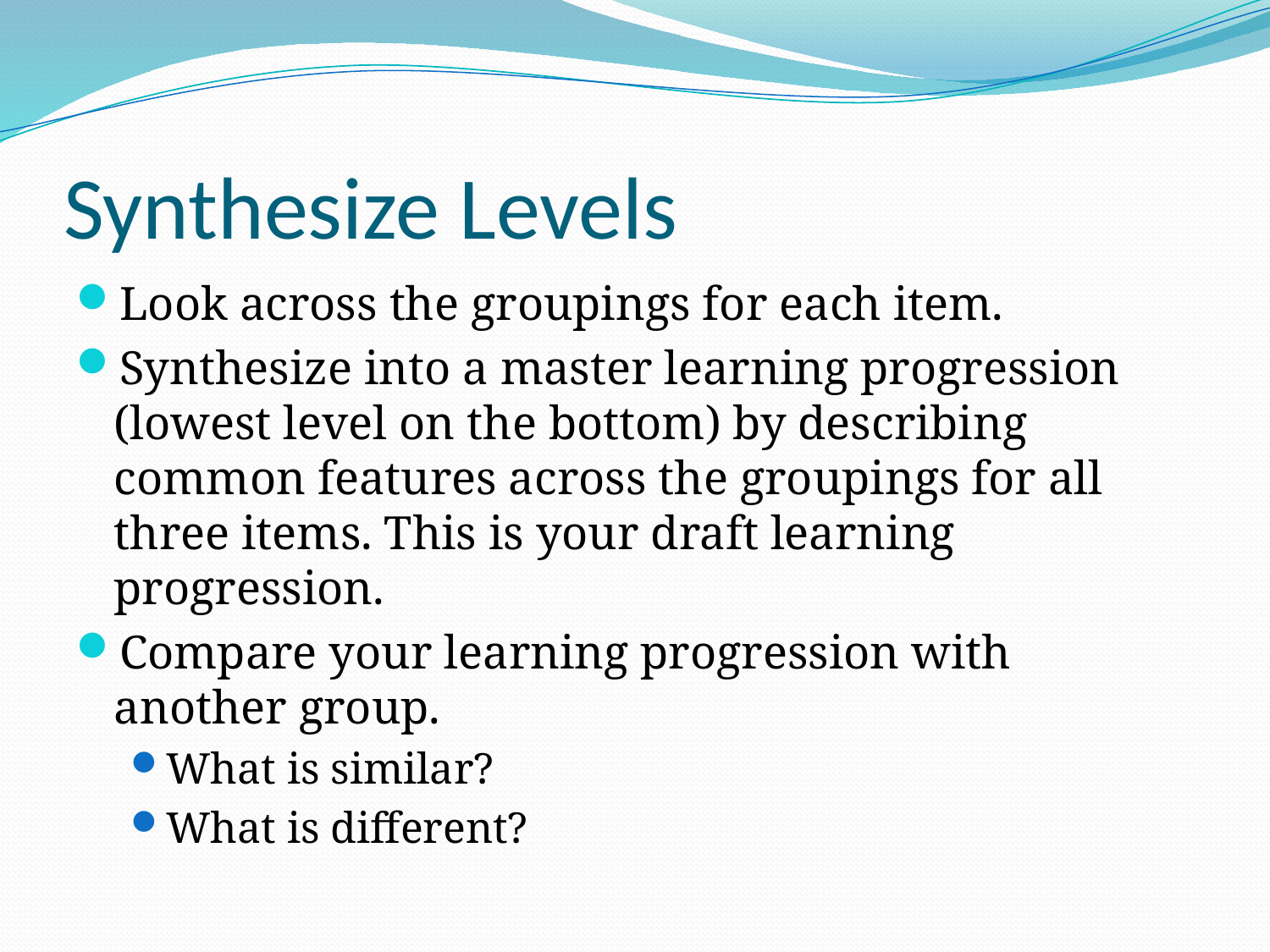

# Synthesize Levels
Look across the groupings for each item.
Synthesize into a master learning progression (lowest level on the bottom) by describing common features across the groupings for all three items. This is your draft learning progression.
Compare your learning progression with another group.
What is similar?
What is different?